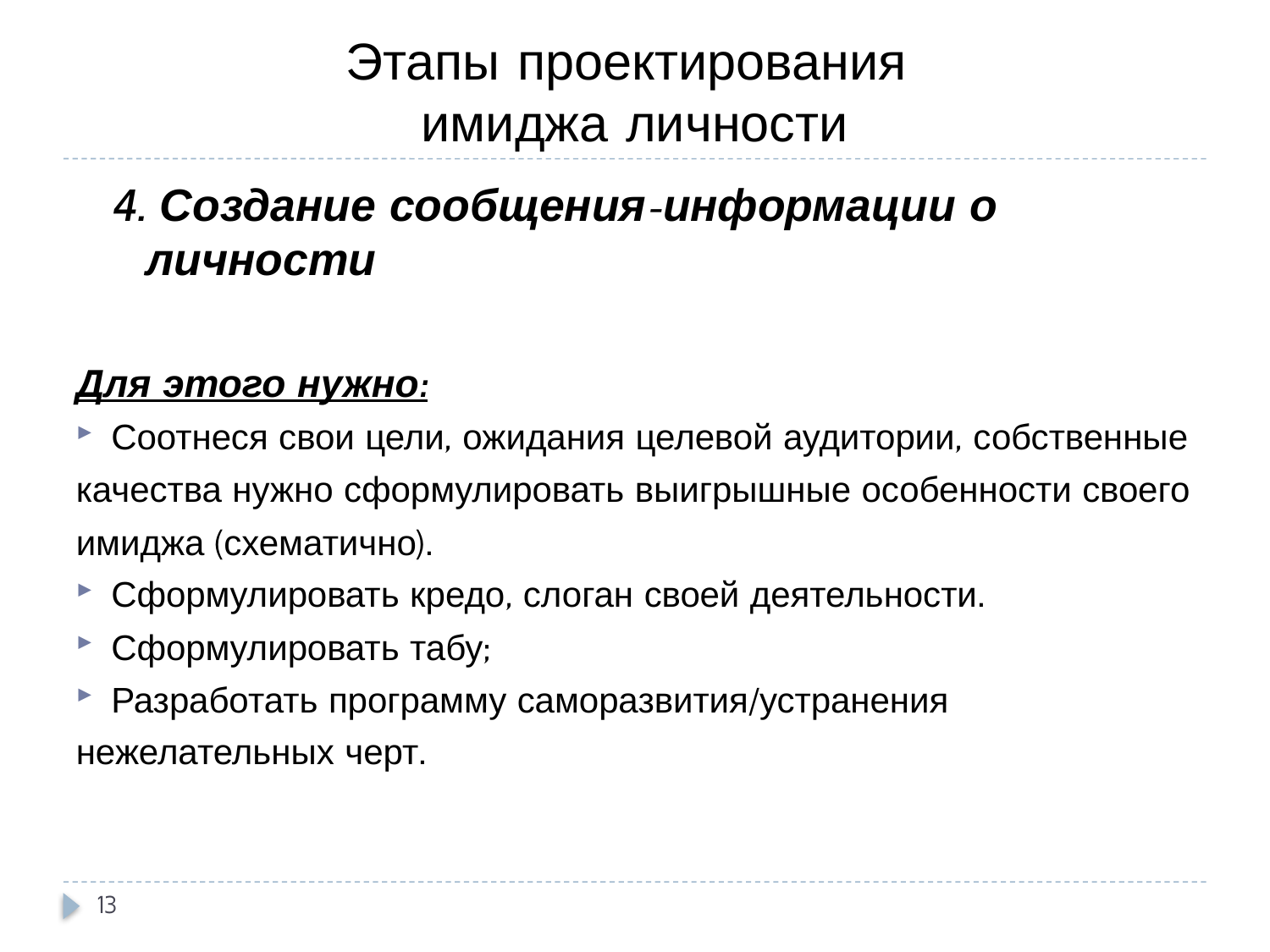

# Этапы проектирования имиджа личности
4. Создание сообщения-информации о личности

Для этого нужно:
Соотнеся свои цели, ожидания целевой аудитории, собственные
качества нужно сформулировать выигрышные особенности своего
имиджа (схематично).
Сформулировать кредо, слоган своей деятельности.
Сформулировать табу;
Разработать программу саморазвития/устранения
нежелательных черт.

13